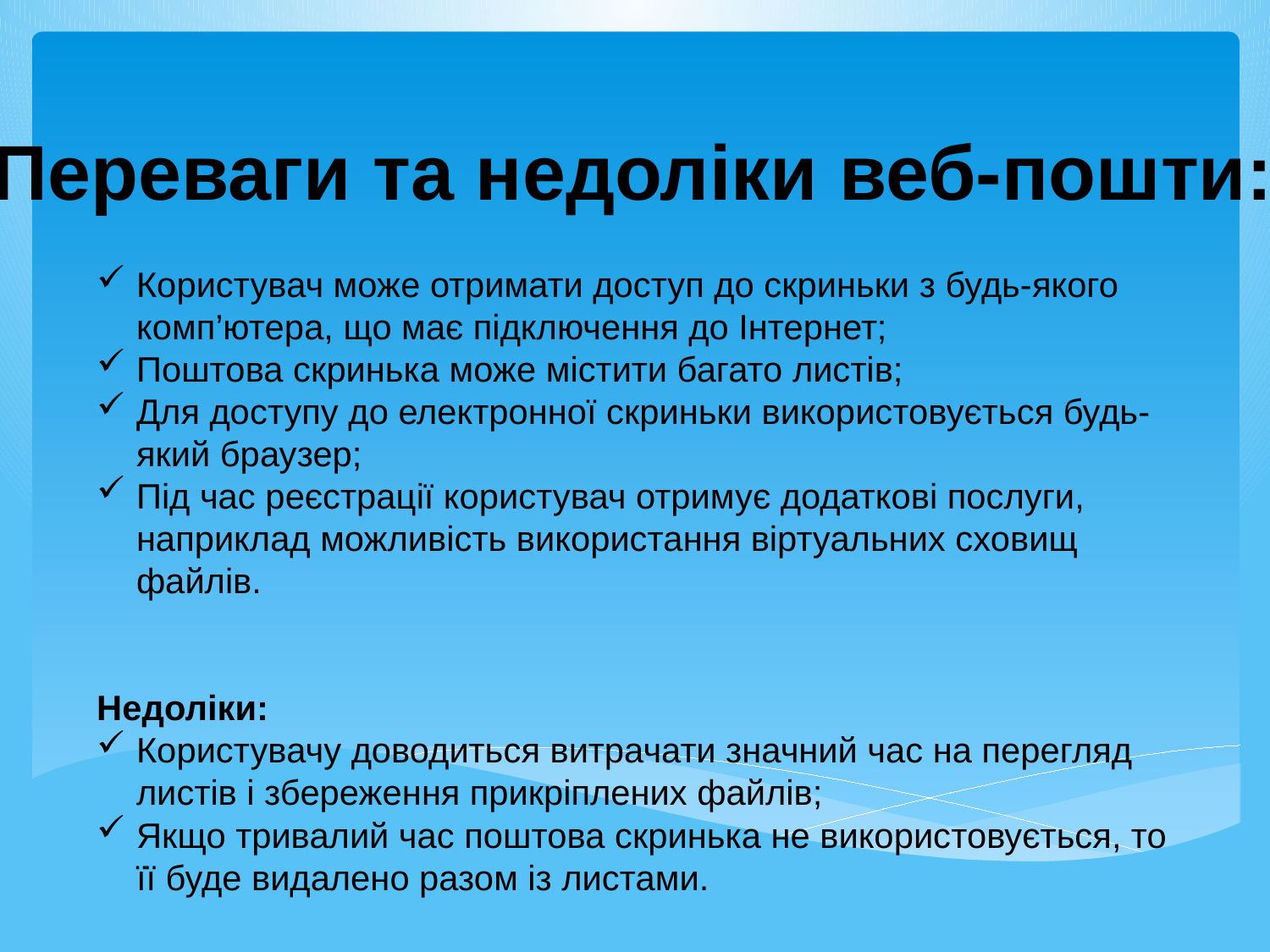

Переваги та недоліки веб-пошти:
Користувач може отримати доступ до скриньки з будь-якого комп’ютера, що має підключення до Інтернет;
Поштова скринька може містити багато листів;
Для доступу до електронної скриньки використовується будь-який браузер;
Під час реєстрації користувач отримує додаткові послуги, наприклад можливість використання віртуальних сховищ файлів.

Недоліки:
Користувачу доводиться витрачати значний час на перегляд листів і збереження прикріплених файлів;
Якщо тривалий час поштова скринька не використовується, то її буде видалено разом із листами.